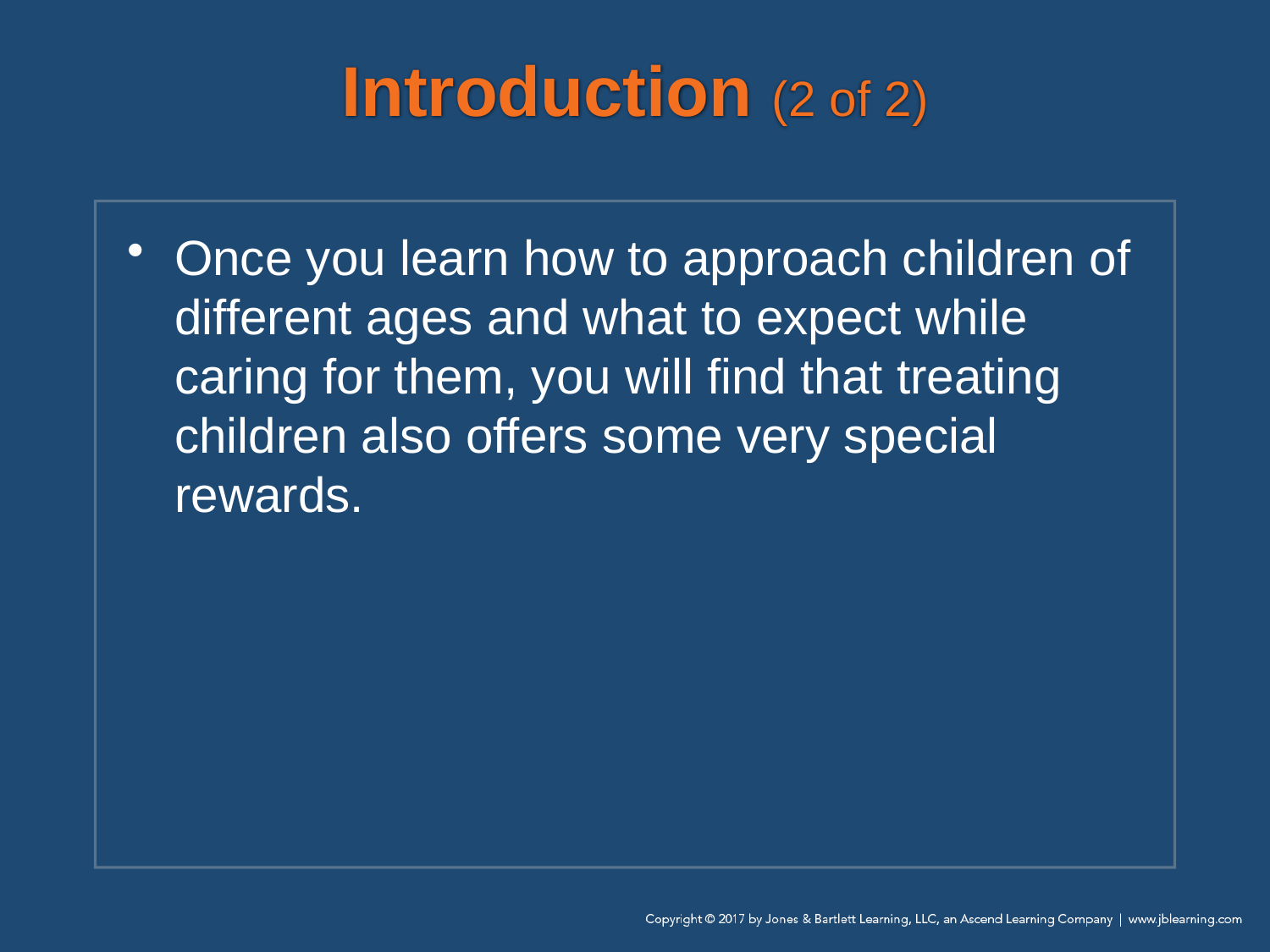

# Introduction (2 of 2)
Once you learn how to approach children of different ages and what to expect while caring for them, you will find that treating children also offers some very special rewards.